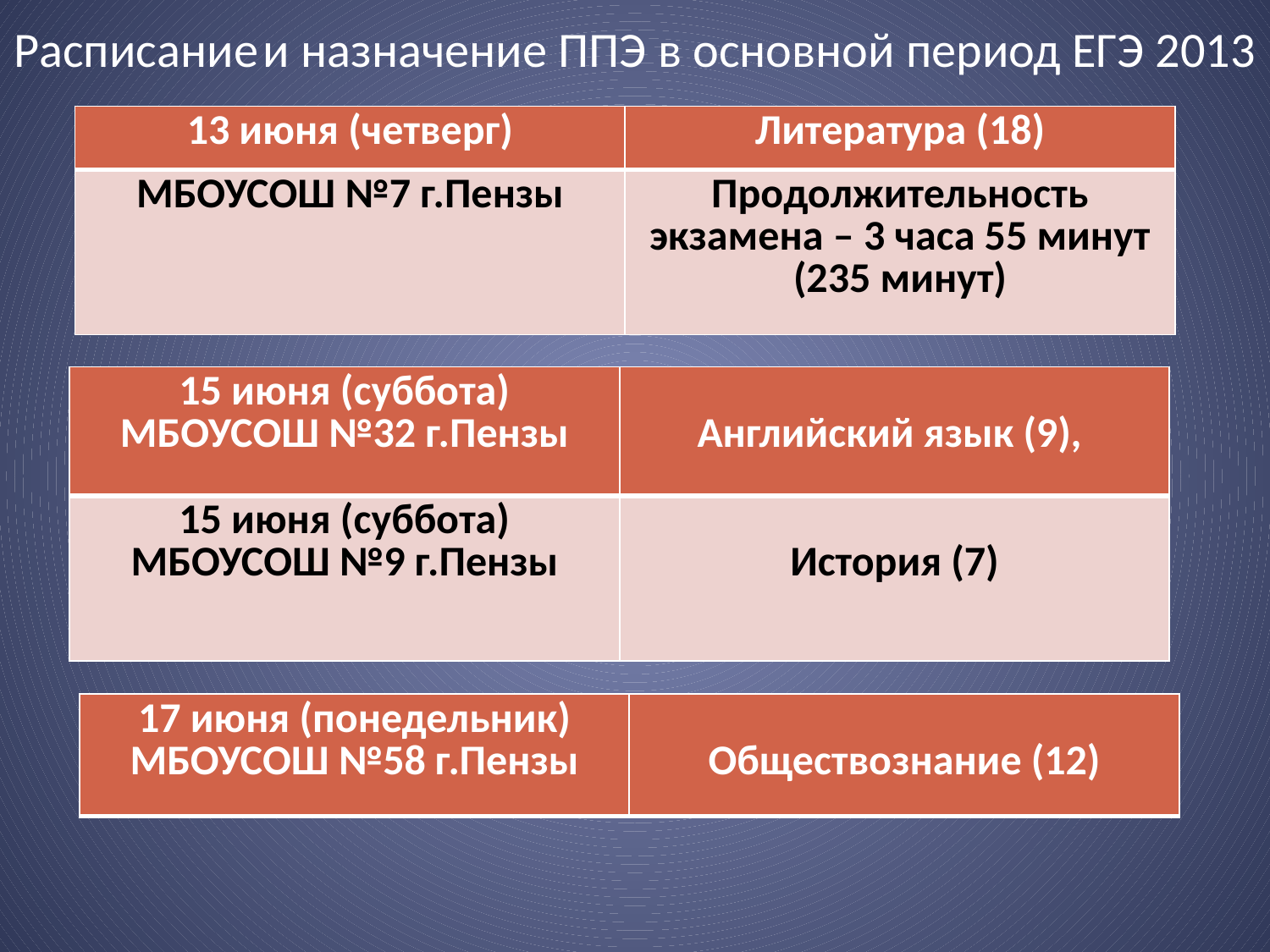

Расписание и назначение ППЭ в основной период ЕГЭ 2013
| 13 июня (четверг) | Литература (18) |
| --- | --- |
| МБОУСОШ №7 г.Пензы | Продолжительность экзамена – 3 часа 55 минут (235 минут) |
| 15 июня (суббота) МБОУСОШ №32 г.Пензы | Английский язык (9), |
| --- | --- |
| 15 июня (суббота) МБОУСОШ №9 г.Пензы | История (7) |
| 17 июня (понедельник) МБОУСОШ №58 г.Пензы | Обществознание (12) |
| --- | --- |